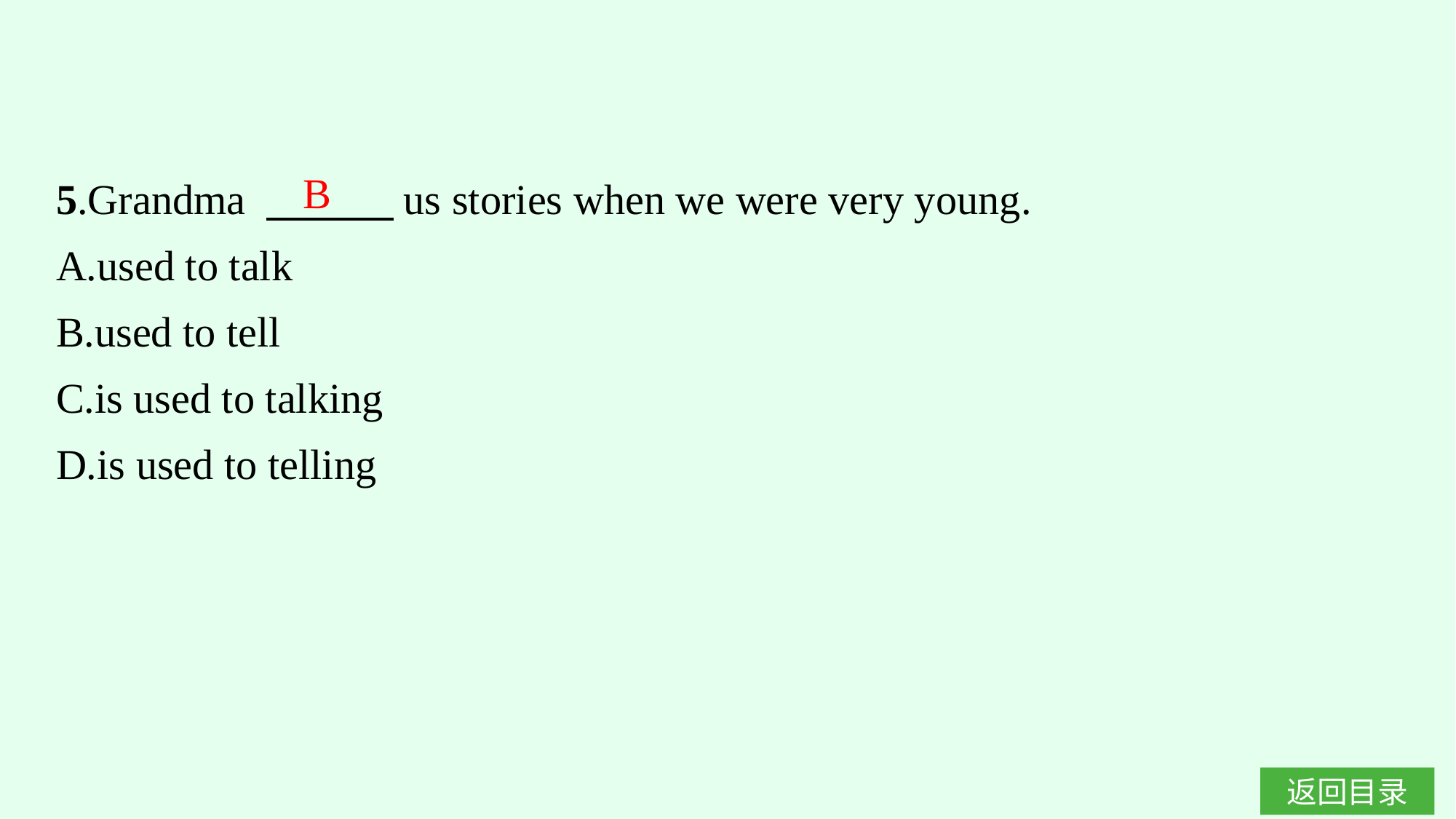

5.Grandma 　　　us stories when we were very young.
A.used to talk
B.used to tell
C.is used to talking
D.is used to telling
B